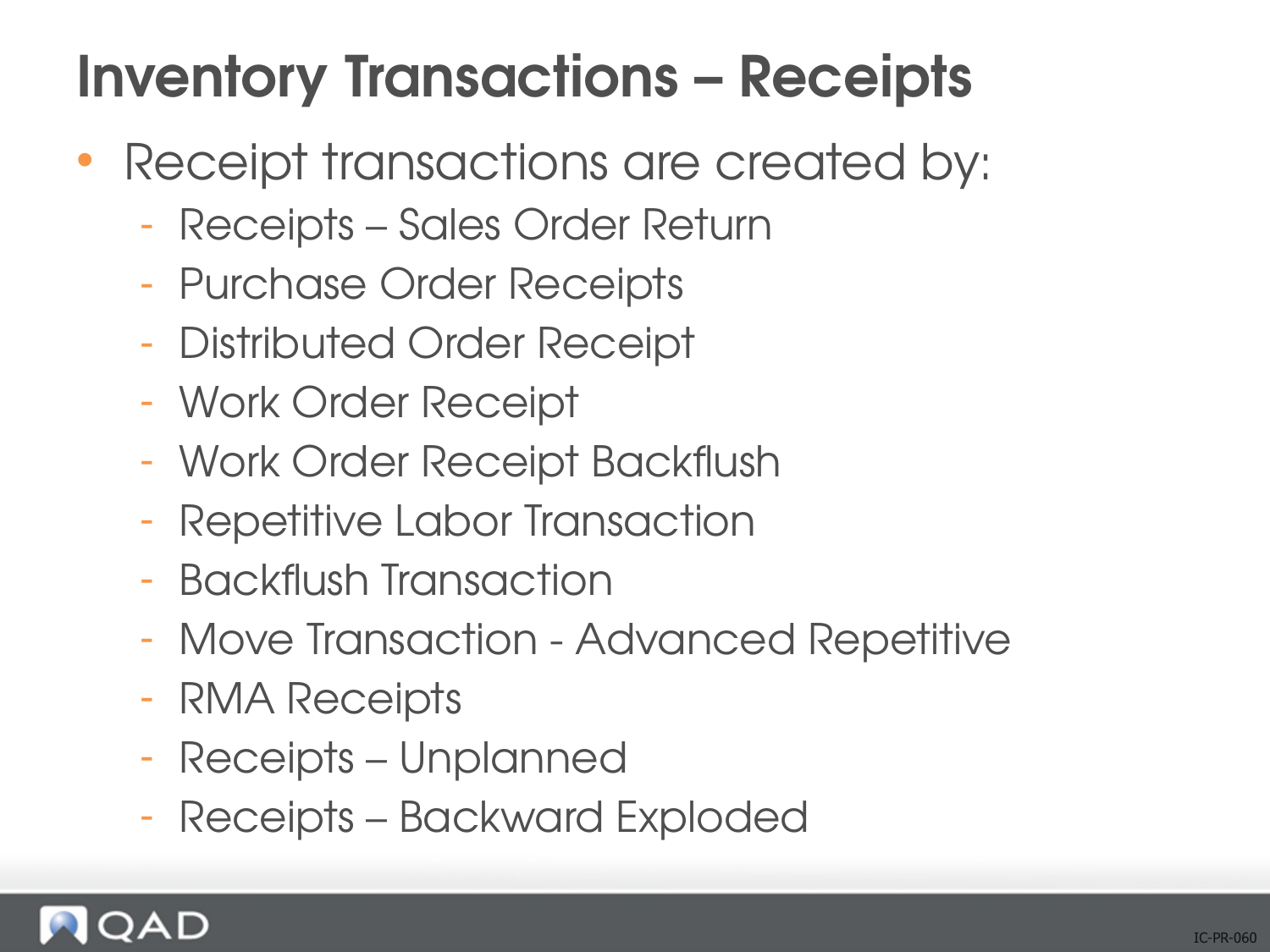

# Inventory Transactions – Receipts
Receipt transactions are created by:
Receipts – Sales Order Return
Purchase Order Receipts
Distributed Order Receipt
Work Order Receipt
Work Order Receipt Backflush
Repetitive Labor Transaction
Backflush Transaction
Move Transaction - Advanced Repetitive
RMA Receipts
Receipts – Unplanned
Receipts – Backward Exploded
IC-PR-060